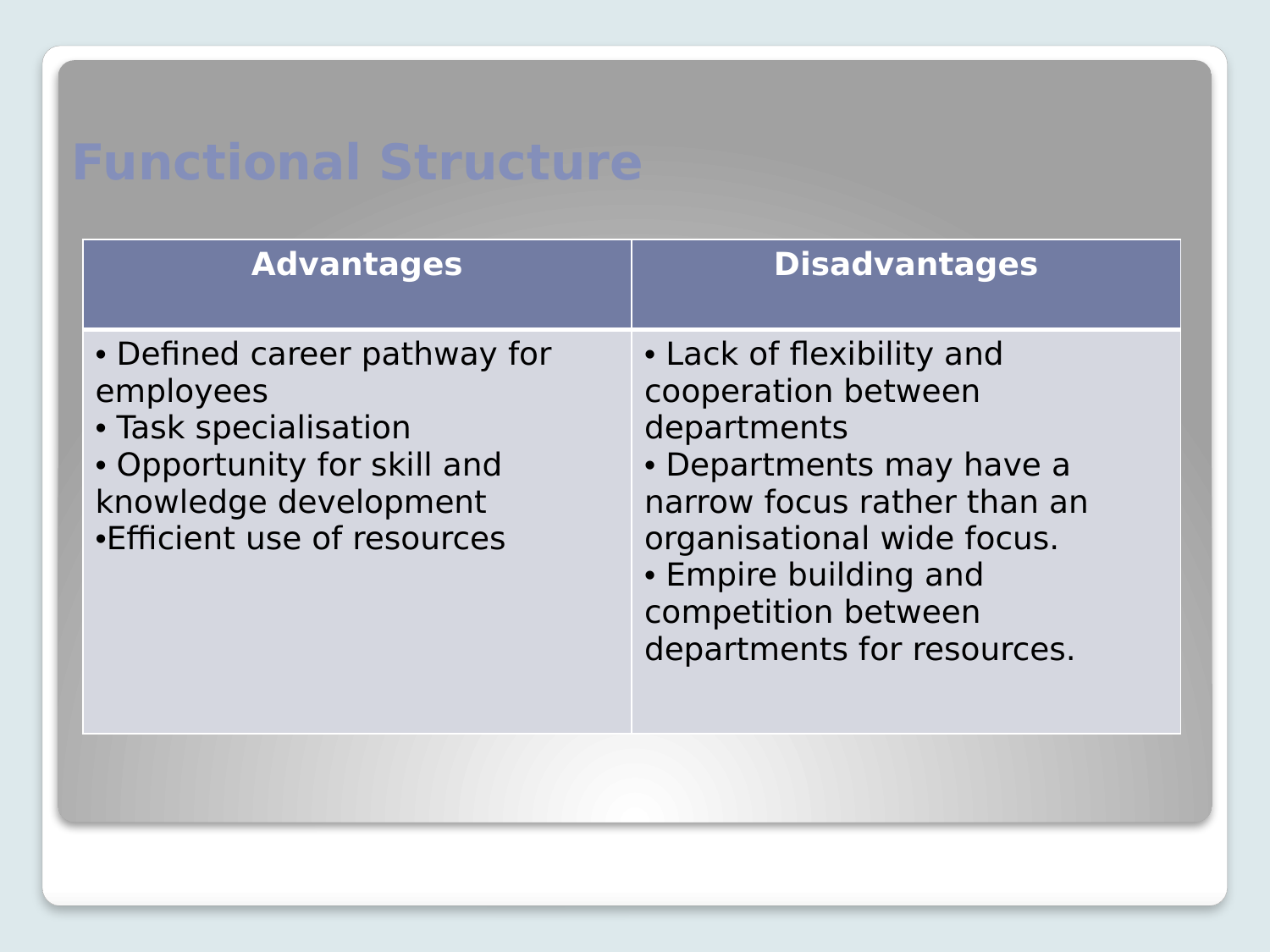

# Functional Structure

| Advantages | Disadvantages |
| --- | --- |
| Defined career pathway for employees Task specialisation Opportunity for skill and knowledge development Efficient use of resources | Lack of flexibility and cooperation between departments Departments may have a narrow focus rather than an organisational wide focus. Empire building and competition between departments for resources. |